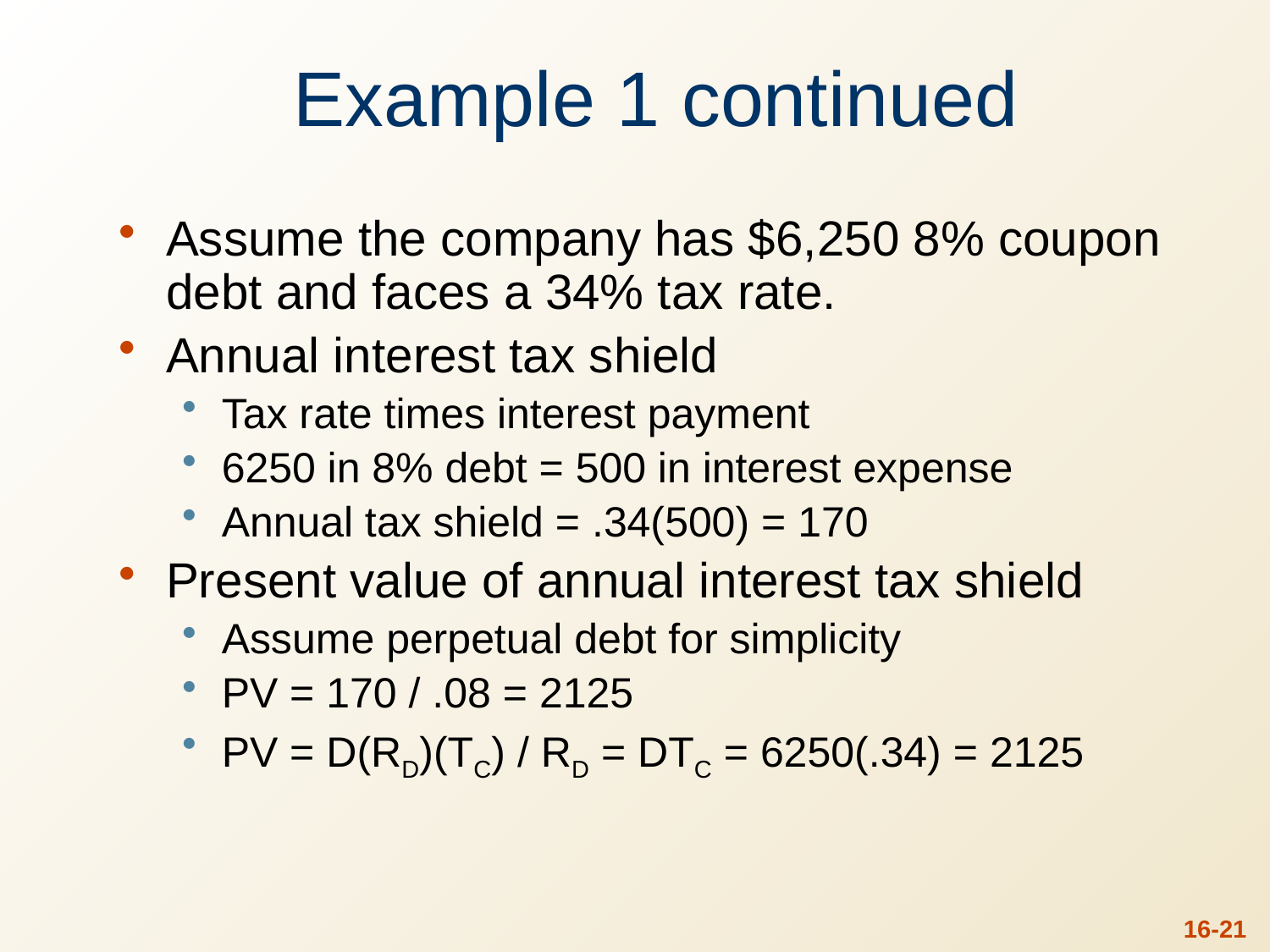

# Example 1 continued
Assume the company has $6,250 8% coupon debt and faces a 34% tax rate.
Annual interest tax shield
Tax rate times interest payment
6250 in 8% debt = 500 in interest expense
Annual tax shield = .34(500) = 170
Present value of annual interest tax shield
Assume perpetual debt for simplicity
PV = 170 / .08 = 2125
PV = D(RD)(TC) / RD = DTC = 6250(.34) = 2125

16-21